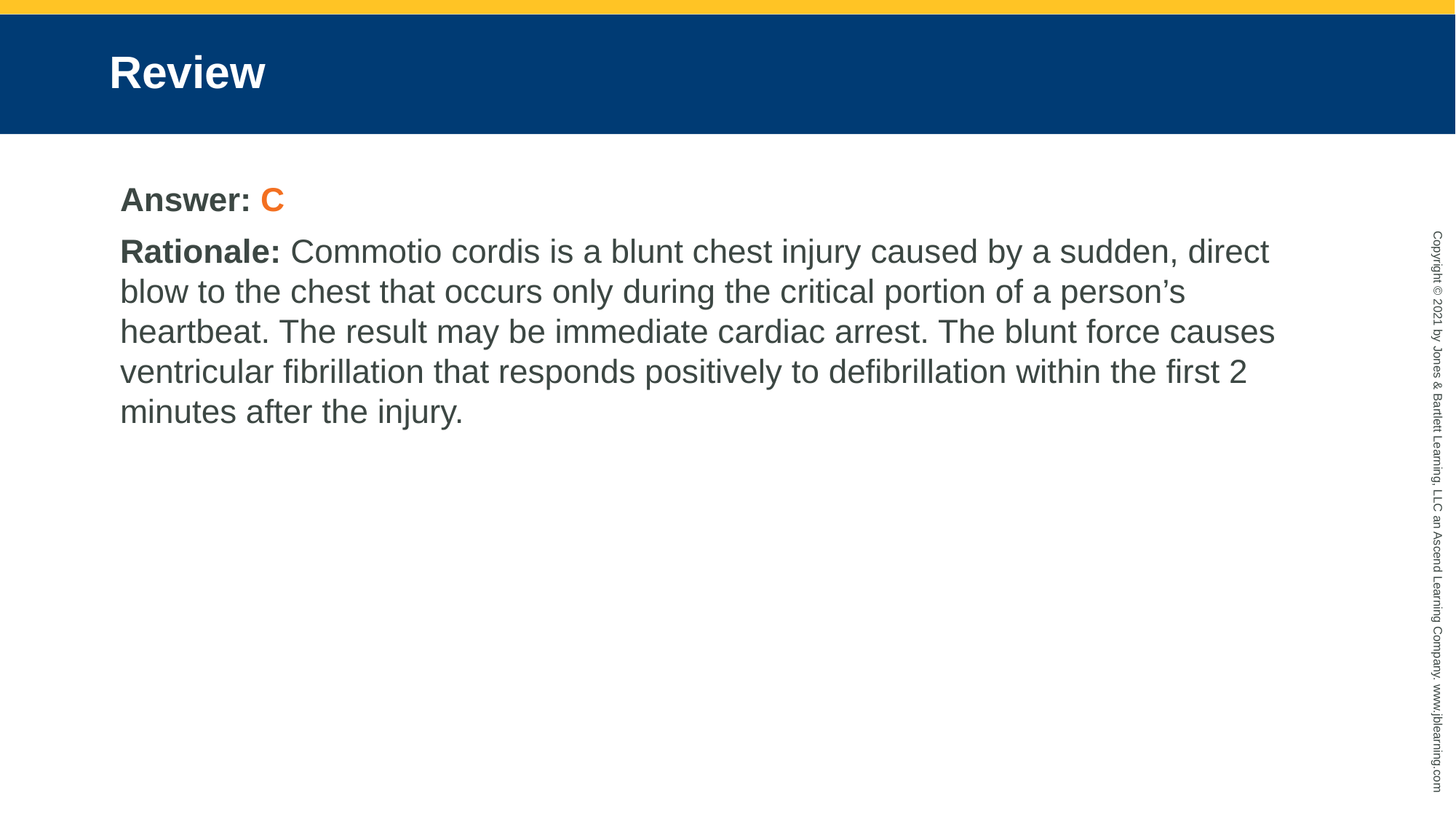

# Review
Answer: C
Rationale: Commotio cordis is a blunt chest injury caused by a sudden, direct blow to the chest that occurs only during the critical portion of a person’s heartbeat. The result may be immediate cardiac arrest. The blunt force causes ventricular fibrillation that responds positively to defibrillation within the first 2 minutes after the injury.